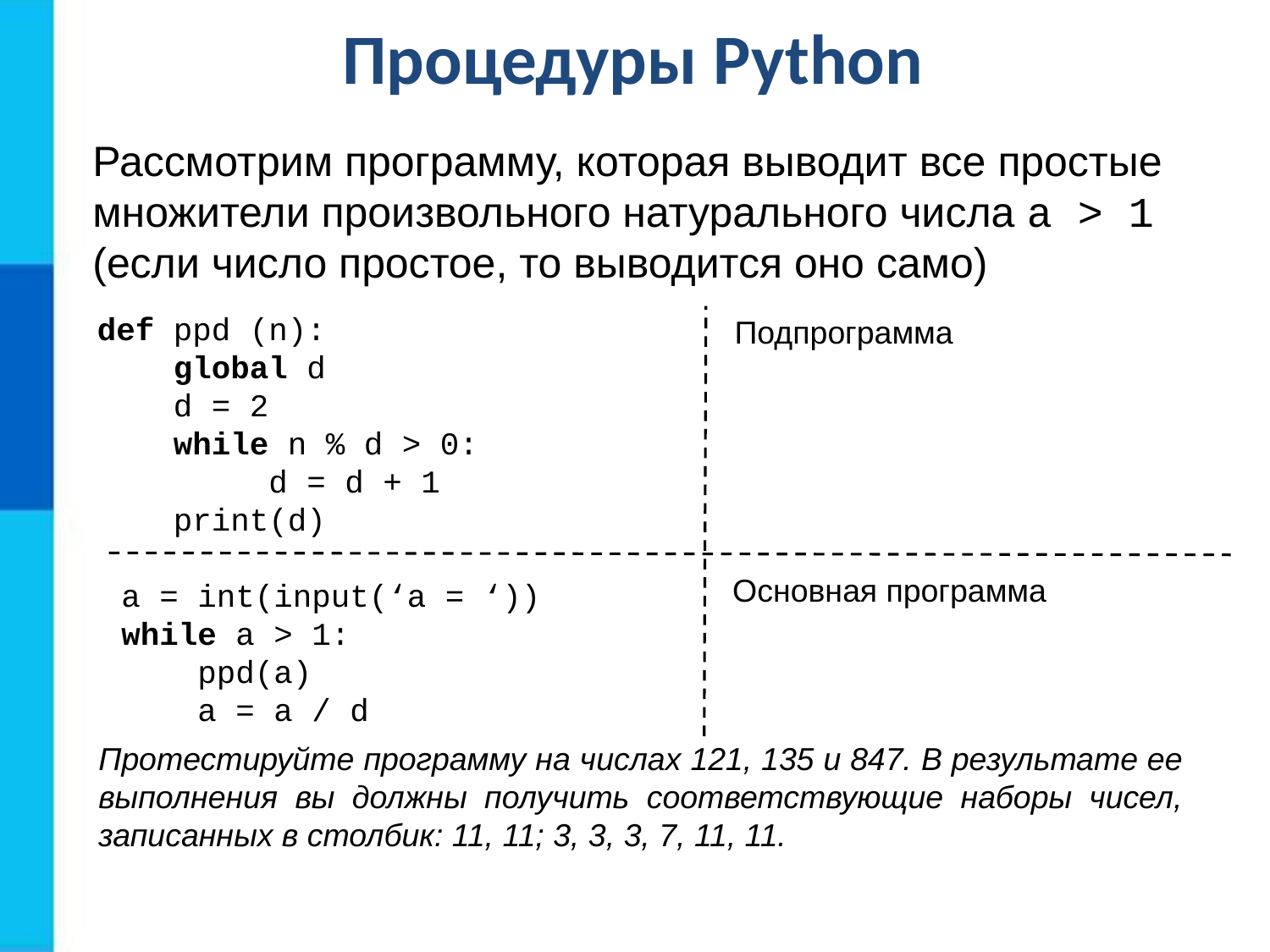

Процедуры Python
Рассмотрим программу, которая выводит все простые
множители произвольного натурального числа a > 1
(если число простое, то выводится оно само)
def ppd (n):
    global d
    d = 2
    while n % d > 0:
         d = d + 1
    print(d)
Подпрограмма
Основная программа
a = int(input(‘a = ‘))
while a > 1:
    ppd(a)
    a = a / d
Протестируйте программу на числах 121, 135 и 847. В результате ее выполнения вы должны получить соответствующие наборы чисел, записанных в столбик: 11, 11; 3, 3, 3, 7, 11, 11.